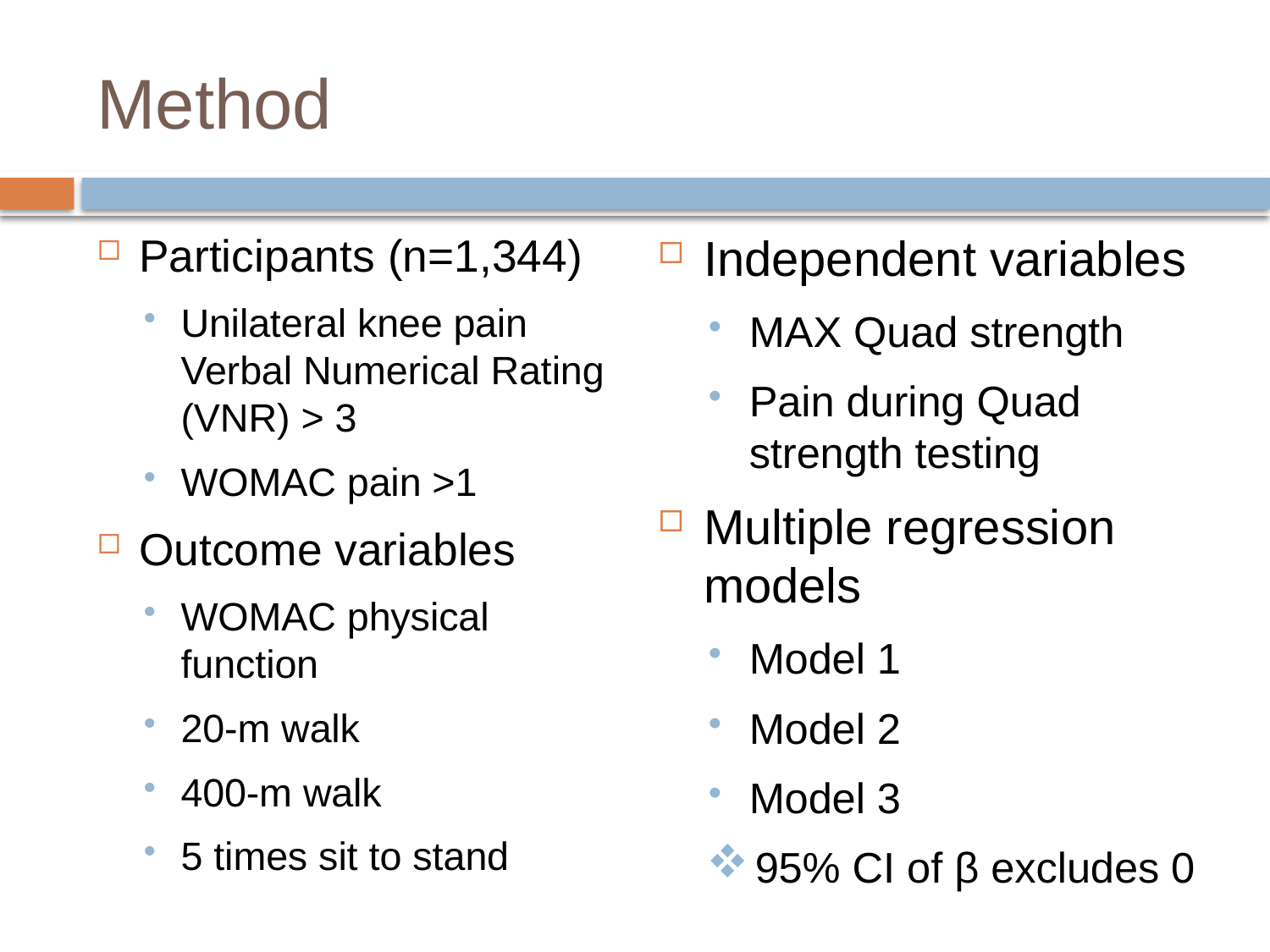

# Method
Participants (n=1,344)
Unilateral knee pain Verbal Numerical Rating (VNR) > 3
WOMAC pain >1
Outcome variables
WOMAC physical function
20-m walk
400-m walk
5 times sit to stand
Independent variables
MAX Quad strength
Pain during Quad strength testing
Multiple regression models
Model 1
Model 2
Model 3
95% CI of β excludes 0